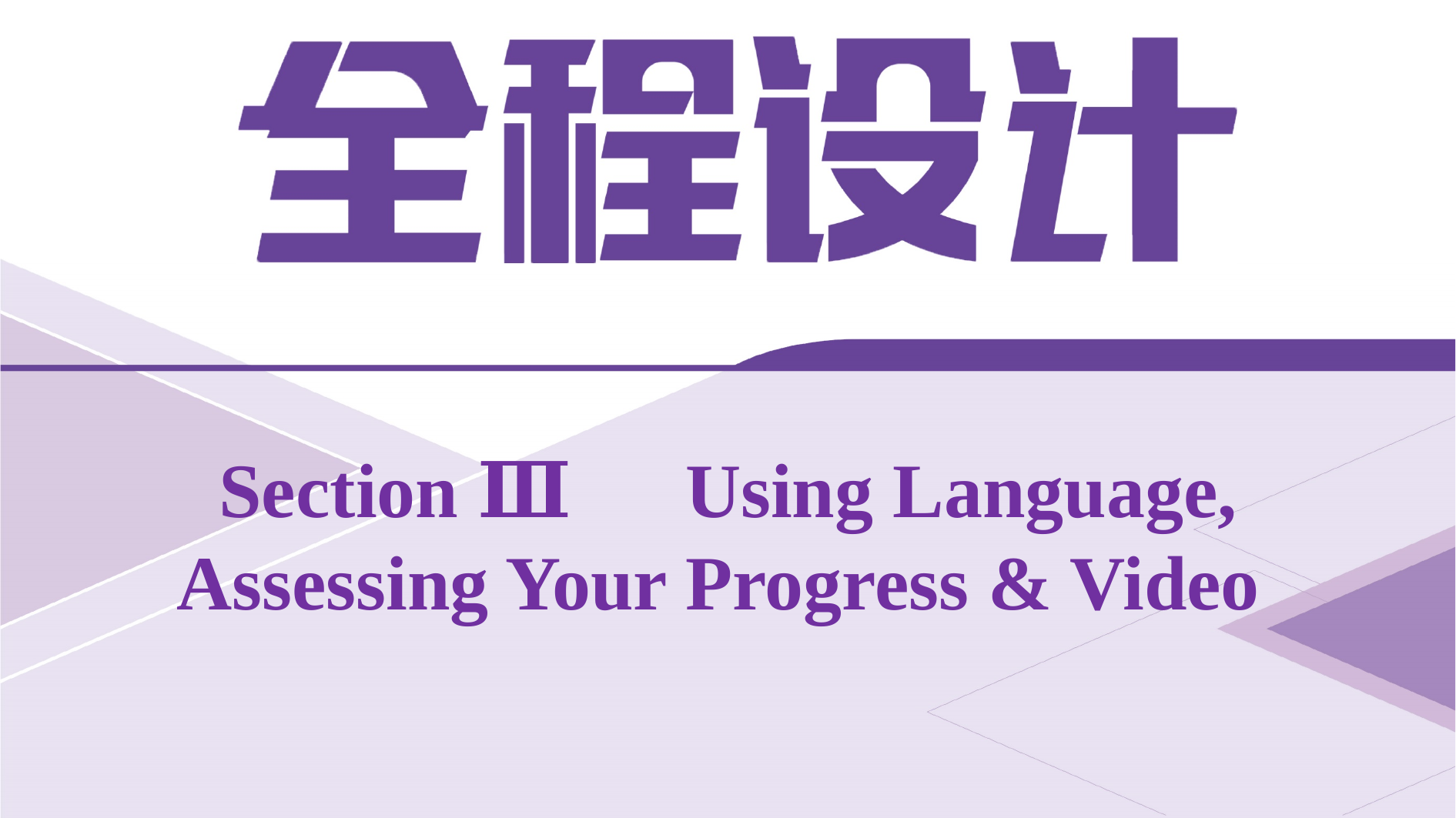

Section Ⅲ　Using Language,
Assessing Your Progress & Video